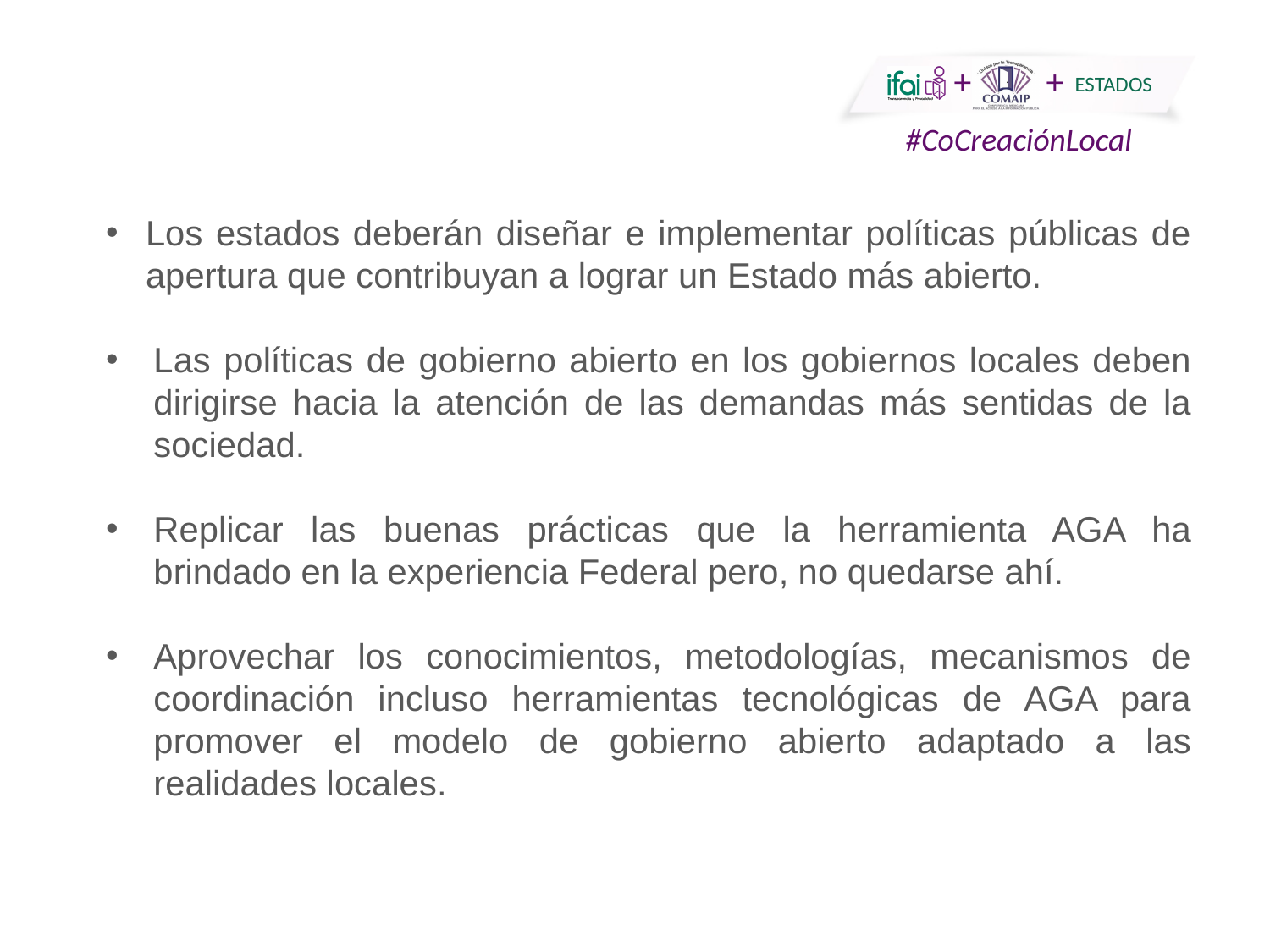

Los estados deberán diseñar e implementar políticas públicas de apertura que contribuyan a lograr un Estado más abierto.

Las políticas de gobierno abierto en los gobiernos locales deben dirigirse hacia la atención de las demandas más sentidas de la sociedad.

Replicar las buenas prácticas que la herramienta AGA ha brindado en la experiencia Federal pero, no quedarse ahí.

Aprovechar los conocimientos, metodologías, mecanismos de coordinación incluso herramientas tecnológicas de AGA para promover el modelo de gobierno abierto adaptado a las realidades locales.